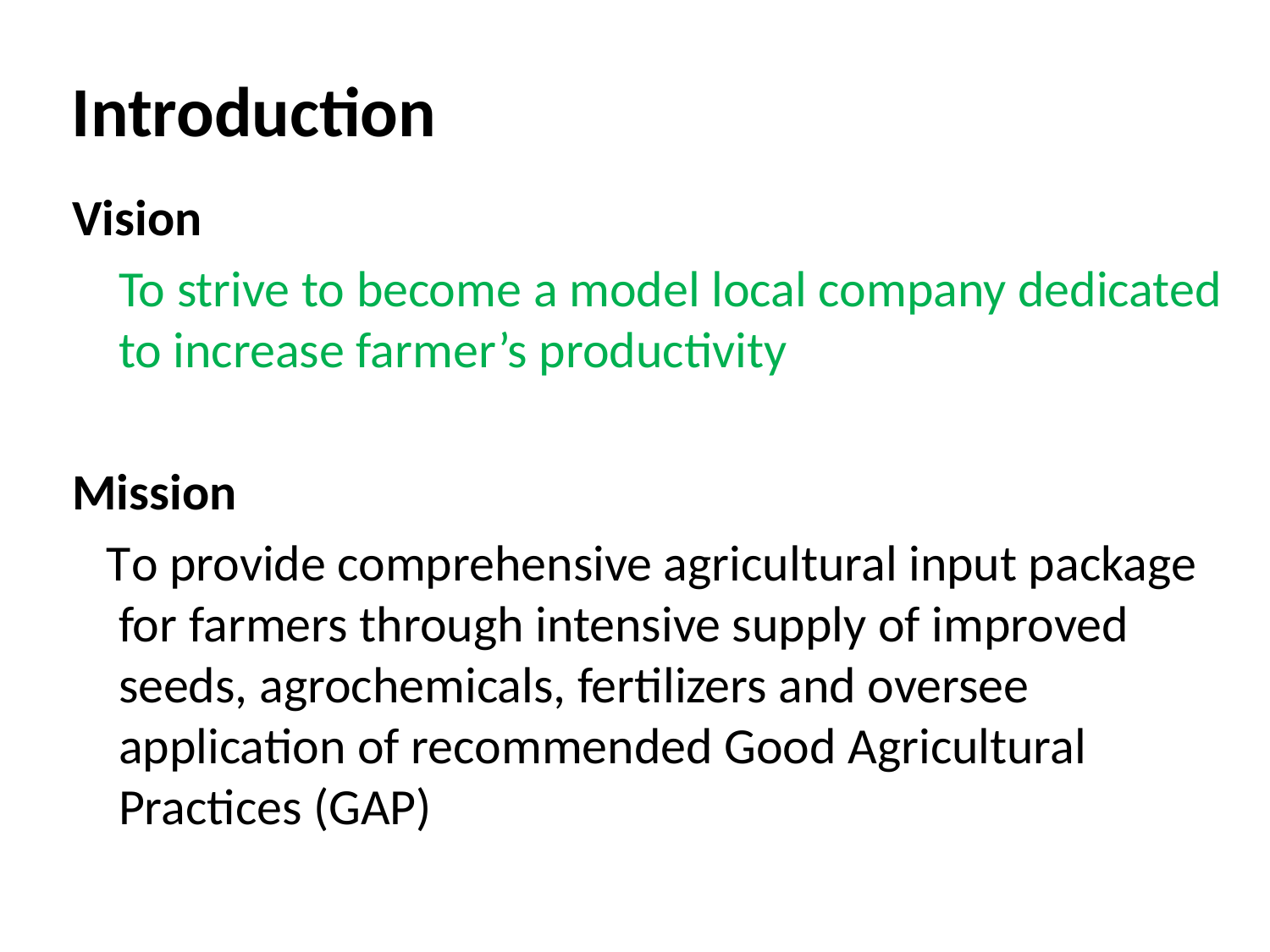

Introduction
Vision
	To strive to become a model local company dedicated to increase farmer’s productivity

Mission
   To provide comprehensive agricultural input package for farmers through intensive supply of improved seeds, agrochemicals, fertilizers and oversee application of recommended Good Agricultural Practices (GAP)